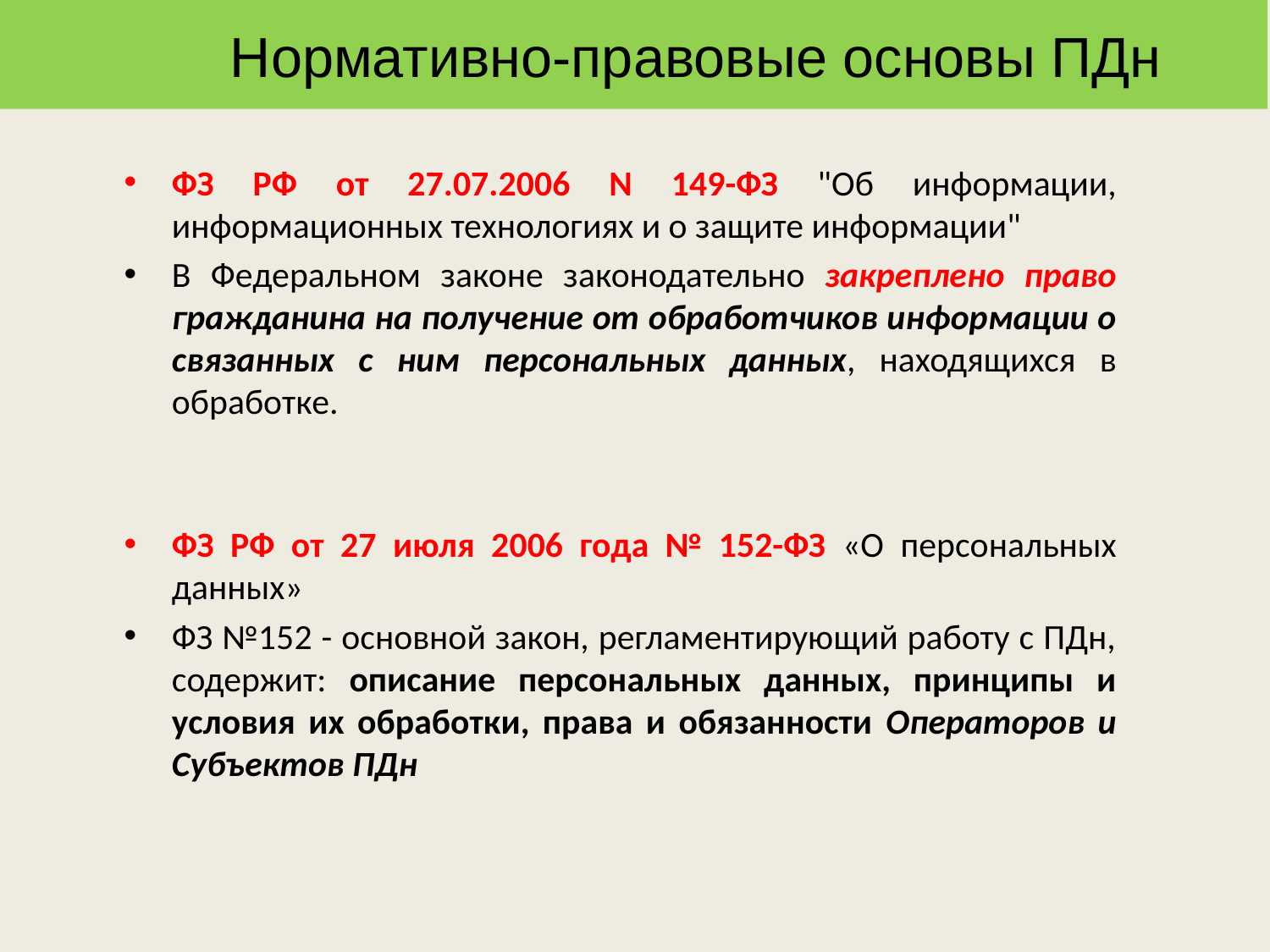

# Нормативно-правовые основы ПДн

ФЗ РФ от 27.07.2006 N 149-ФЗ "Об информации, информационных технологиях и о защите информации"
В Федеральном законе законодательно закреплено право гражданина на получение от обработчиков информации о связанных с ним персональных данных, находящихся в обработке.

ФЗ РФ от 27 июля 2006 года № 152-ФЗ «О персональных данных»
ФЗ №152 - основной закон, регламентирующий работу с ПДн, содержит: описание персональных данных, принципы и условия их обработки, права и обязанности Операторов и Субъектов ПДн